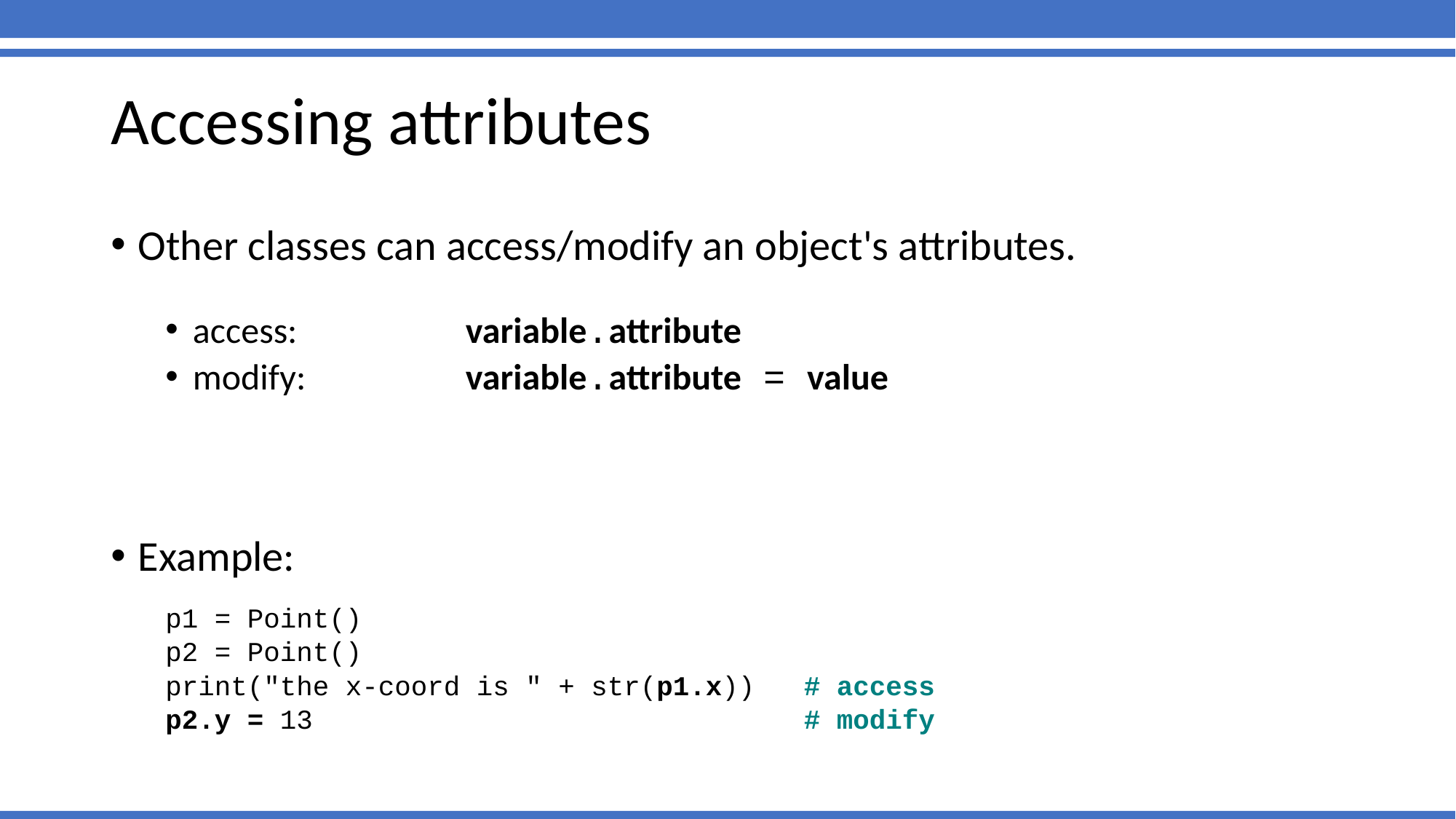

# Accessing attributes
Other classes can access/modify an object's attributes.

access:	variable.attribute
modify:	variable.attribute = value

Example:

p1 = Point()
p2 = Point()
print("the x-coord is " + str(p1.x))   # access
p2.y = 13                              # modify